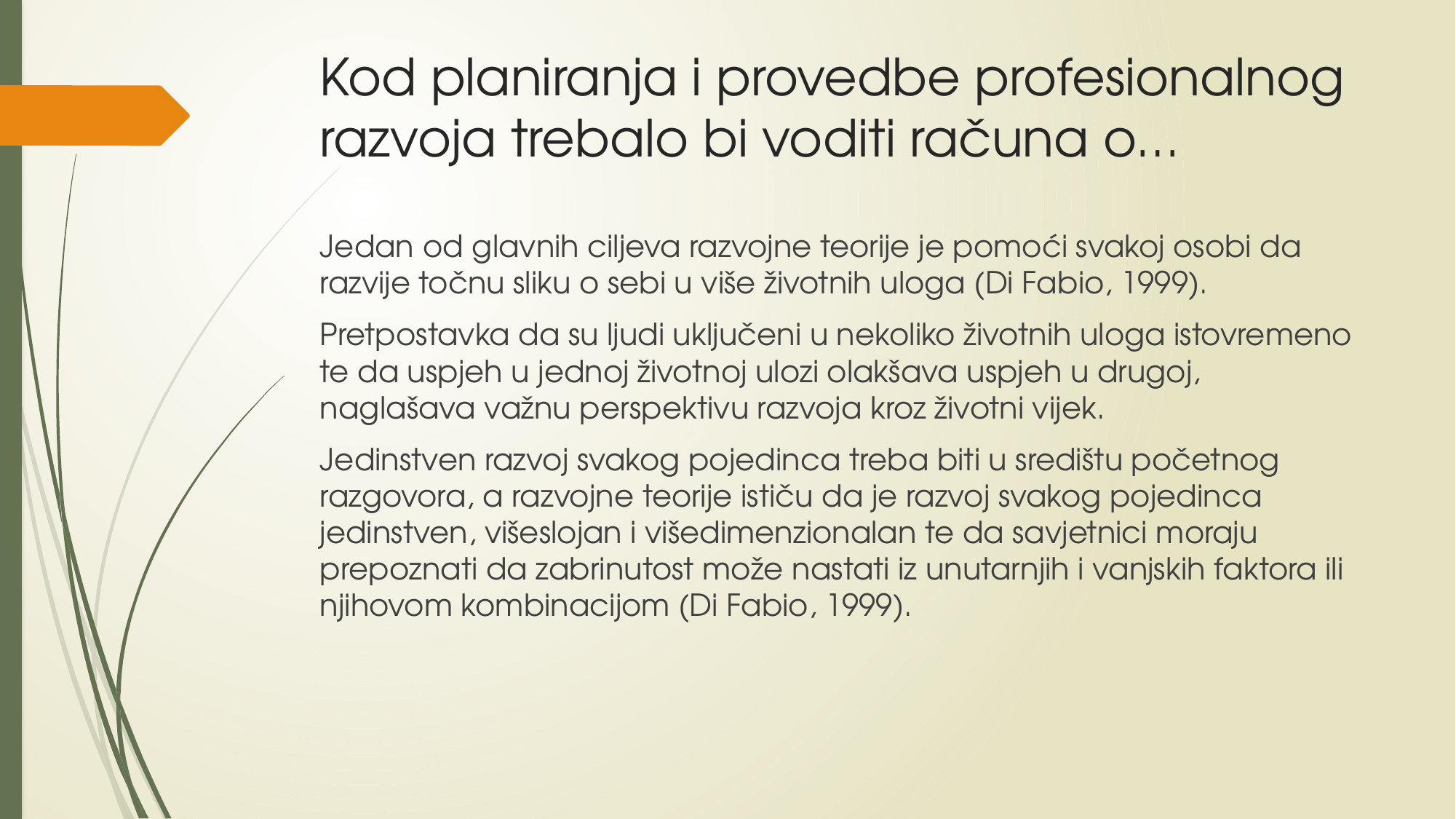

# Kod planiranja i provedbe profesionalnog razvoja trebalo bi voditi računa o…
Jedan od glavnih ciljeva razvojne teorije je pomoći svakoj osobi da razvije točnu sliku o sebi u više životnih uloga (Di Fabio, 1999).
Pretpostavka da su ljudi uključeni u nekoliko životnih uloga istovremeno te da uspjeh u jednoj životnoj ulozi olakšava uspjeh u drugoj, naglašava važnu perspektivu razvoja kroz životni vijek.
Jedinstven razvoj svakog pojedinca treba biti u središtu početnog razgovora, a razvojne teorije ističu da je razvoj svakog pojedinca jedinstven, višeslojan i višedimenzionalan te da savjetnici moraju prepoznati da zabrinutost može nastati iz unutarnjih i vanjskih faktora ili njihovom kombinacijom (Di Fabio, 1999).